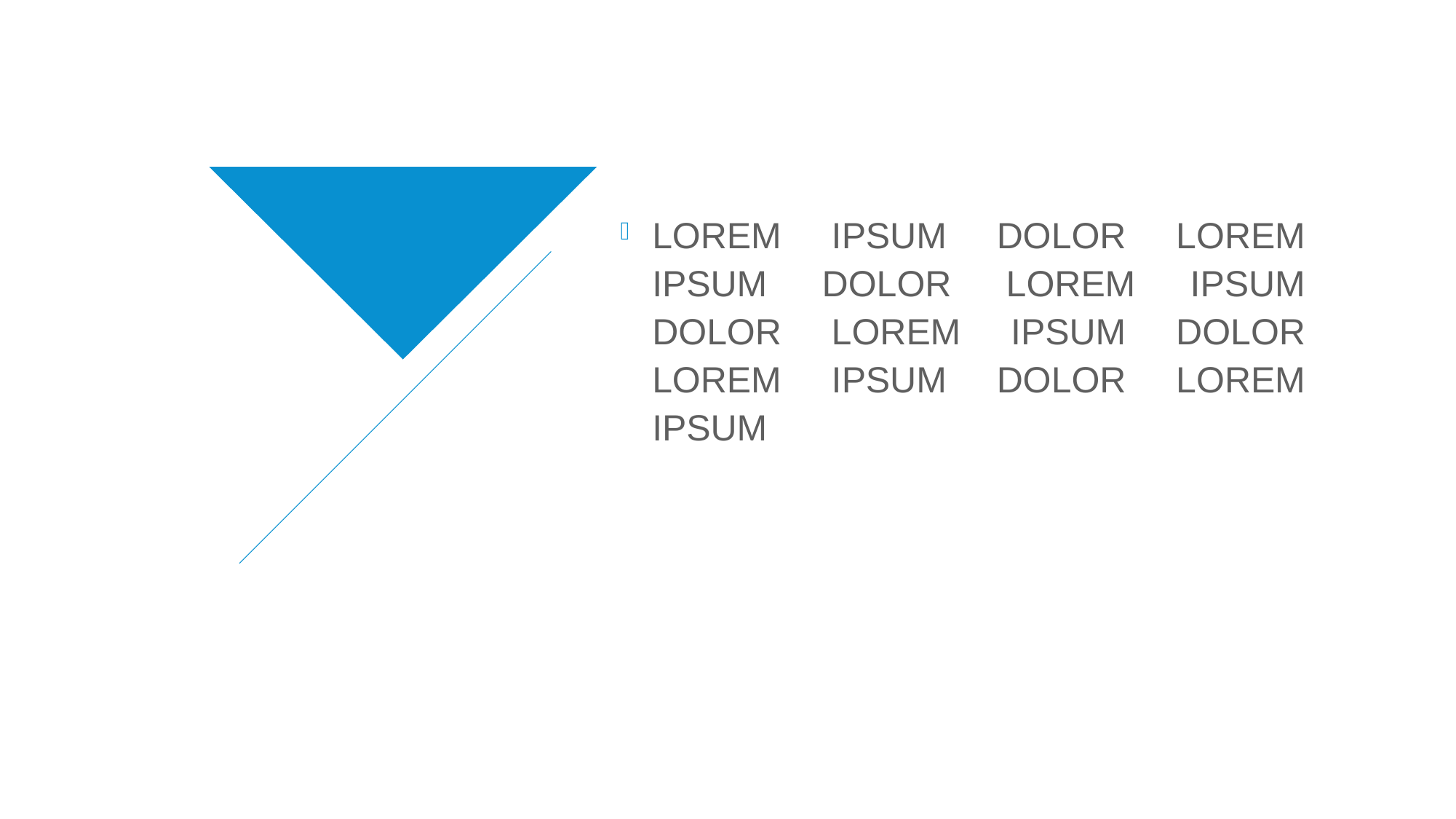

# LOREM

LOREM IPSUM DOLOR LOREM IPSUM DOLOR LOREM IPSUM DOLOR LOREM IPSUM DOLOR LOREM IPSUM DOLOR LOREM IPSUM